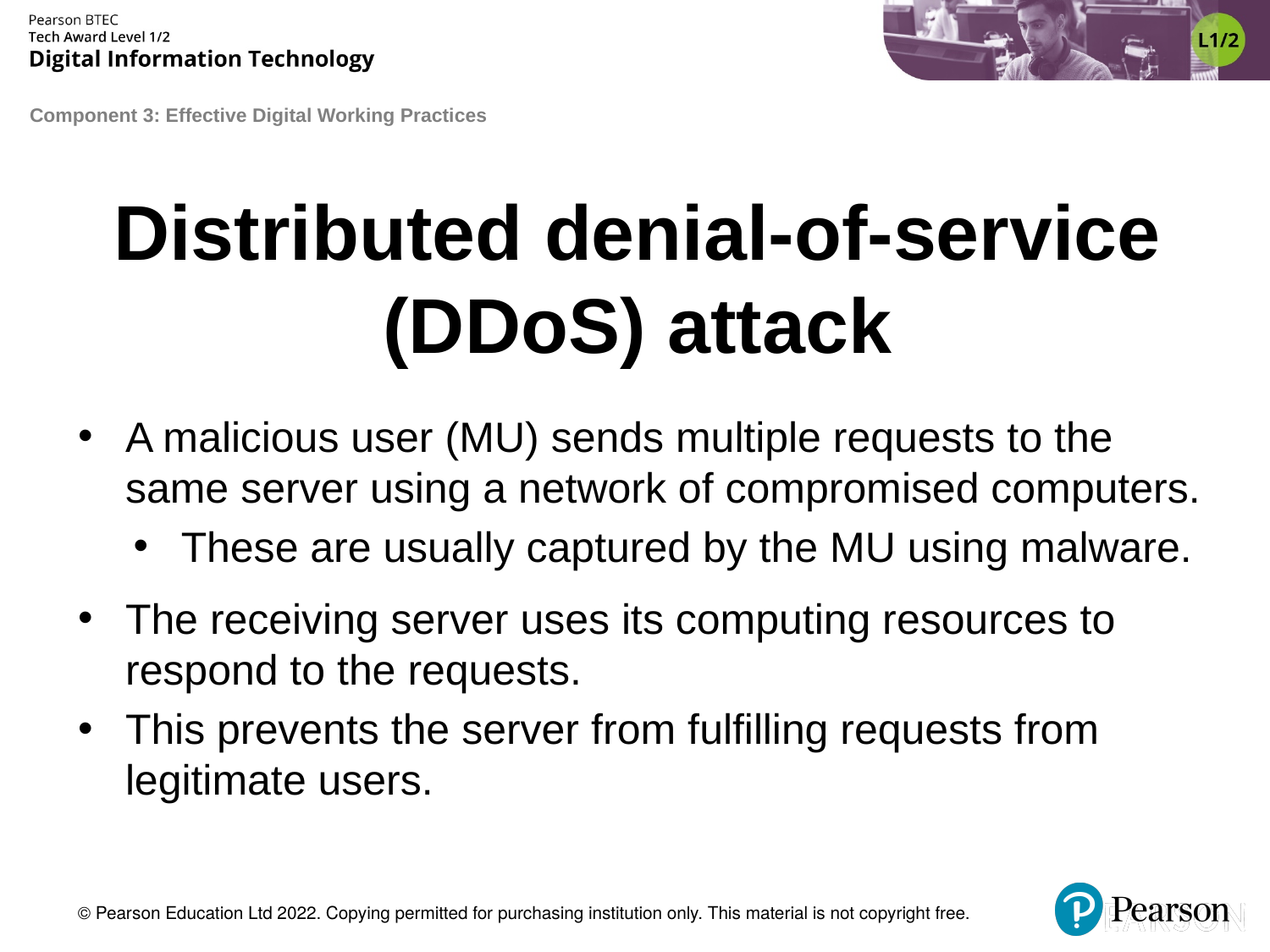

# Distributed denial-of-service (DDoS) attack
A malicious user (MU) sends multiple requests to the same server using a network of compromised computers.
These are usually captured by the MU using malware.
The receiving server uses its computing resources to respond to the requests.
This prevents the server from fulfilling requests from legitimate users.
© Pearson Education Ltd 2022. Copying permitted for purchasing institution only. This material is not copyright free.